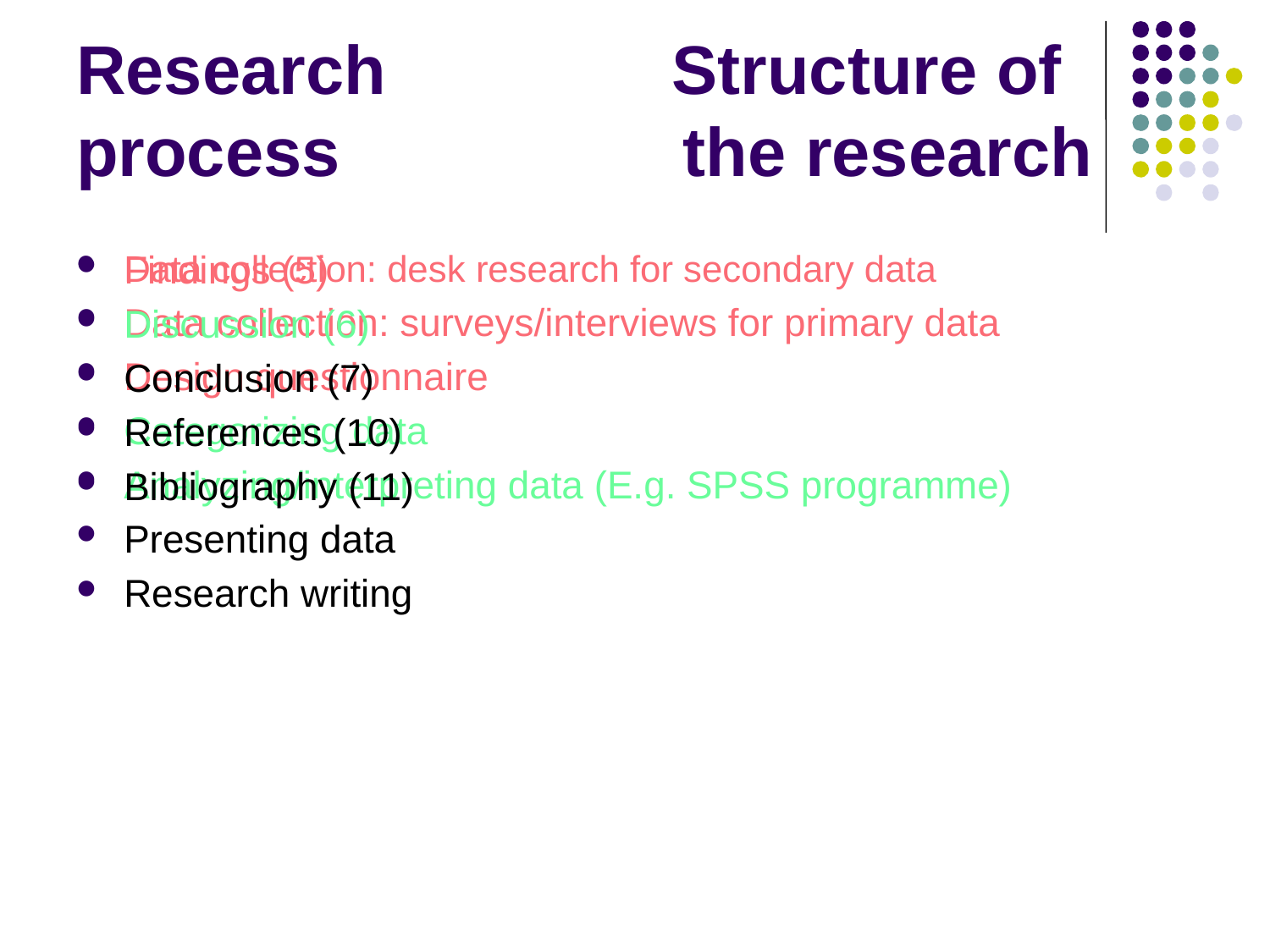

# Research               Structure of process                  the research
Data collection: desk research for secondary data
Data collection: surveys/interviews for primary data
Design questionnaire
Categorizing data
Analyzing/interpreting data (E.g. SPSS programme)
Presenting data
Research writing

Findings (5)
Discussion (6)
Conclusion (7)
References (10)
Bibliography (11)